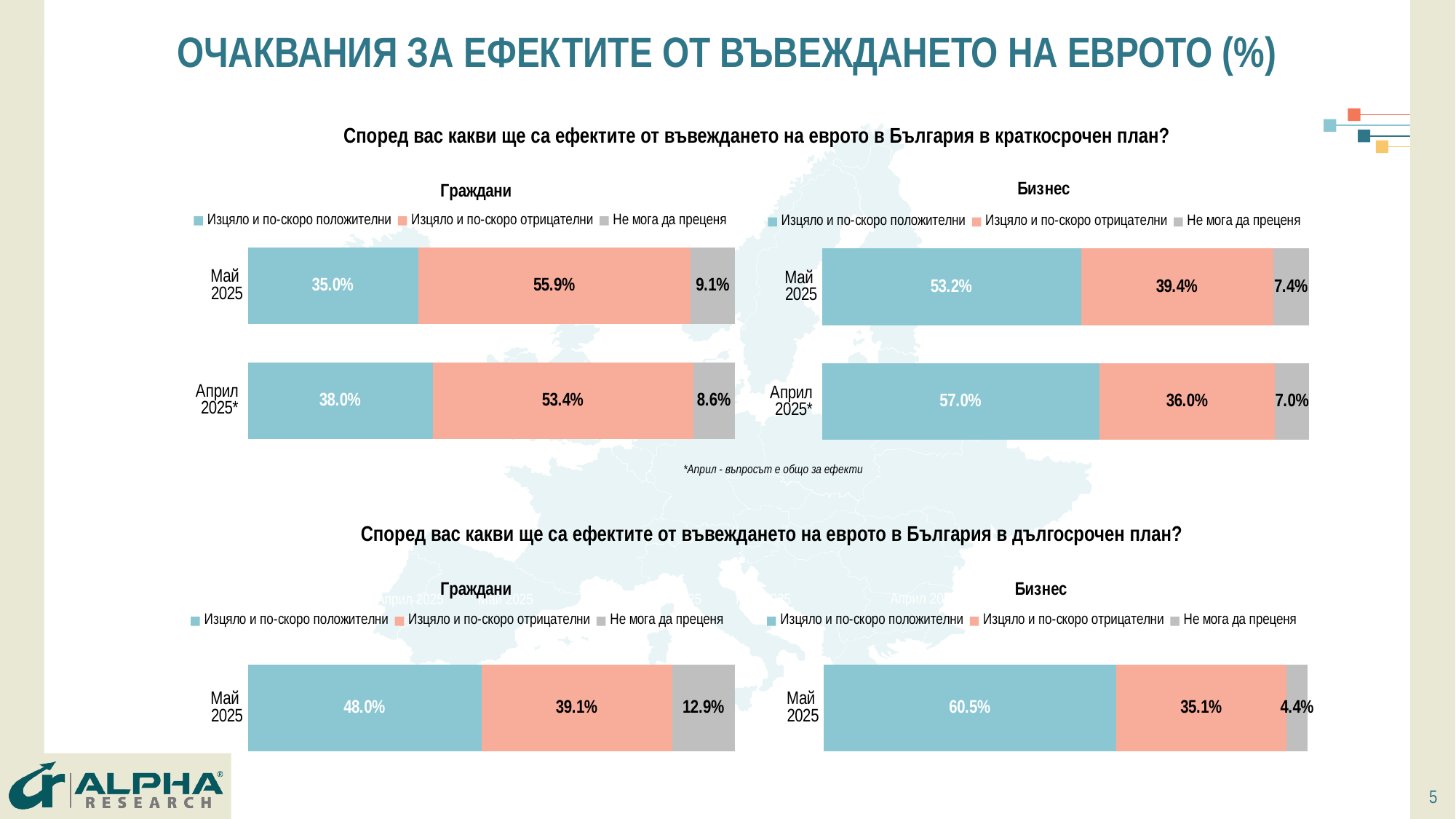

# ОЧАКВАНИЯ ЗА ЕФЕКТИТЕ ОТ ВЪВЕЖДАНЕТО НА ЕВРОТО (%)
Според вас какви ще са ефектите от въвеждането на еврото в България в краткосрочен план?

### Chart: Граждани

| Category | Изцяло и по-скоро положителни | Изцяло и по-скоро отрицателни | Не мога да преценя |
|---|---|---|---|
| Април
2025* | 0.38 | 0.534 | 0.086 |
| Май
2025 | 0.35 | 0.559 | 0.091 |

### Chart: Бизнес

| Category | Изцяло и по-скоро положителни | Изцяло и по-скоро отрицателни | Не мога да преценя |
|---|---|---|---|
| Април
2025* | 0.57 | 0.36 | 0.07 |
| Май
2025 | 0.532 | 0.394 | 0.074 |
 *Април - въпросът е общо за ефекти
Според вас какви ще са ефектите от въвеждането на еврото в България в дългосрочен план?

### Chart: Граждани

| Category | Изцяло и по-скоро положителни | Изцяло и по-скоро отрицателни | Не мога да преценя |
|---|---|---|---|
| Май
2025 | 0.48 | 0.391 | 0.129 |

### Chart: Бизнес

| Category | Изцяло и по-скоро положителни | Изцяло и по-скоро отрицателни | Не мога да преценя |
|---|---|---|---|
| Май
2025 | 0.605 | 0.351 | 0.044 |

| Април 2025 | Май 2025 |
| --- | --- |
| Април 2025 | Май 2025 |
| --- | --- |
| Април 2025 | Май 2025 |
| --- | --- |
| Април 2025 | Май 2025 |
| --- | --- |
5